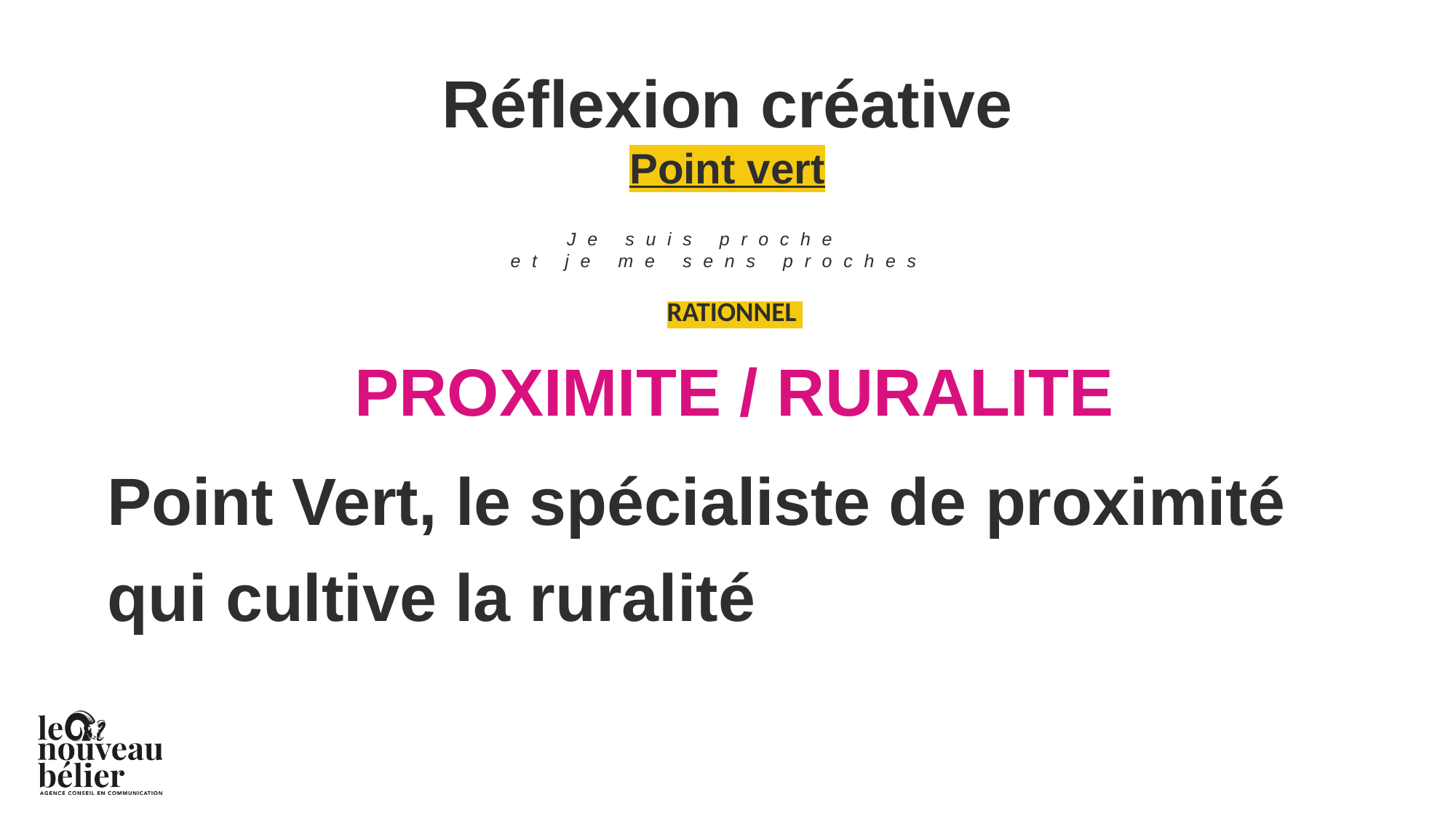

# Réflexion créative Point vert
Je suis proche
et je me sens proches
RATIONNEL
PROXIMITE / RURALITE
Point Vert, le spécialiste de proximité qui cultive la ruralité